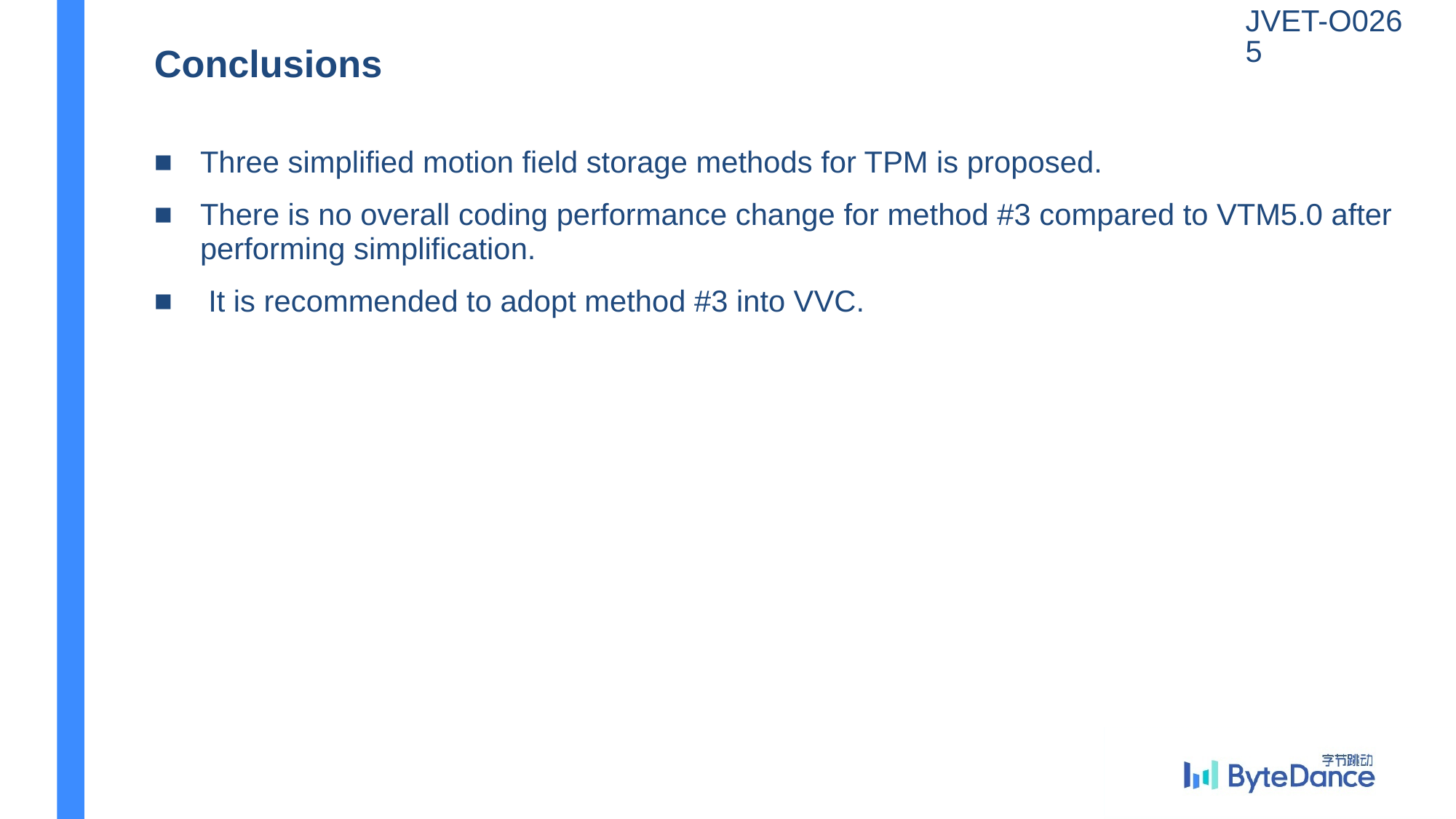

JVET-O0265
# Conclusions
Three simplified motion field storage methods for TPM is proposed.
There is no overall coding performance change for method #3 compared to VTM5.0 after performing simplification.
 It is recommended to adopt method #3 into VVC.